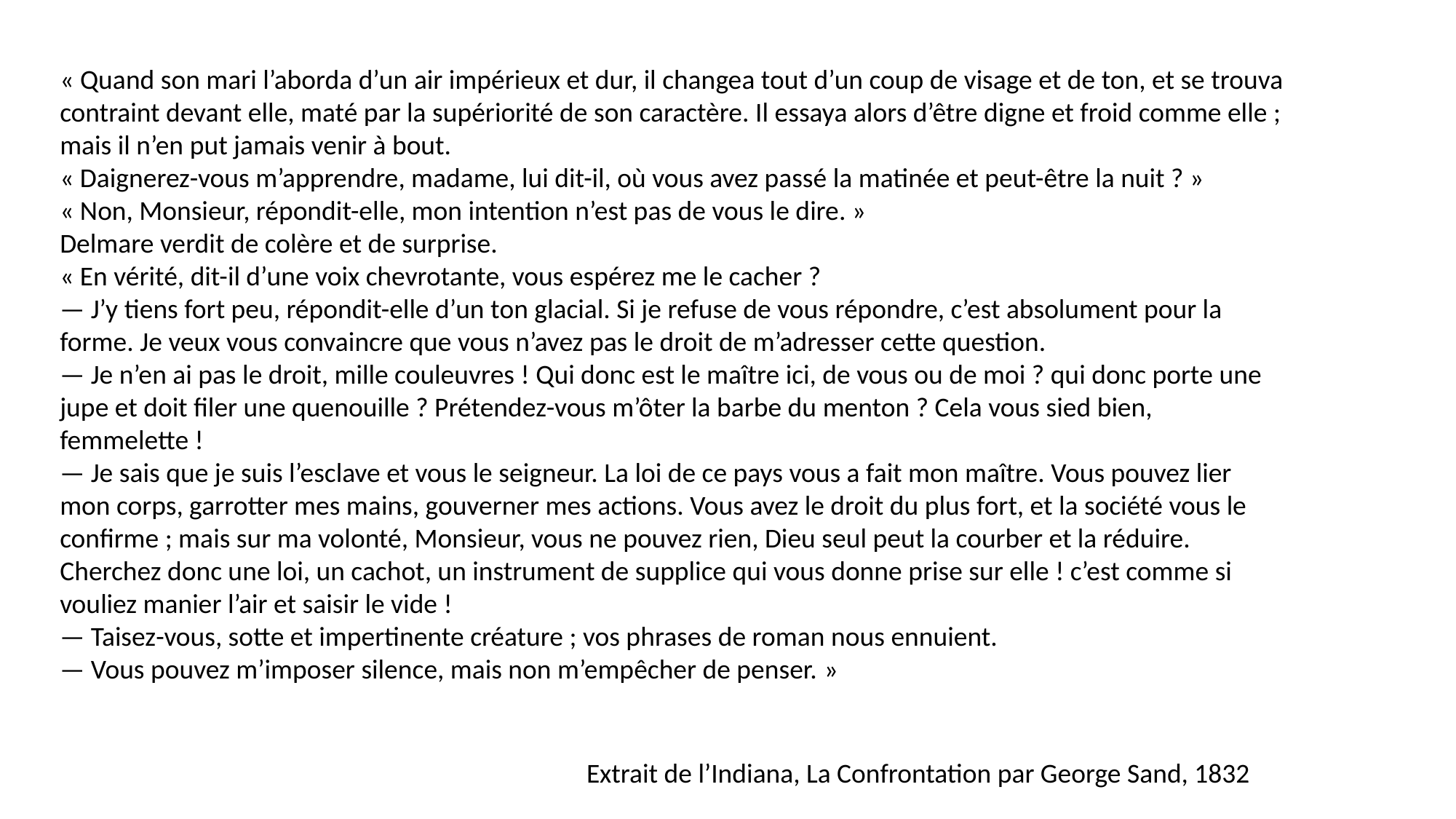

« Quand son mari l’aborda d’un air impérieux et dur, il changea tout d’un coup de visage et de ton, et se trouva
contraint devant elle, maté par la supériorité de son caractère. Il essaya alors d’être digne et froid comme elle ;
mais il n’en put jamais venir à bout.
« Daignerez-vous m’apprendre, madame, lui dit-il, où vous avez passé la matinée et peut-être la nuit ? »
« Non, Monsieur, répondit-elle, mon intention n’est pas de vous le dire. »
Delmare verdit de colère et de surprise.
« En vérité, dit-il d’une voix chevrotante, vous espérez me le cacher ?
— J’y tiens fort peu, répondit-elle d’un ton glacial. Si je refuse de vous répondre, c’est absolument pour la
forme. Je veux vous convaincre que vous n’avez pas le droit de m’adresser cette question.
— Je n’en ai pas le droit, mille couleuvres ! Qui donc est le maître ici, de vous ou de moi ? qui donc porte une
jupe et doit filer une quenouille ? Prétendez-vous m’ôter la barbe du menton ? Cela vous sied bien,
femmelette !
— Je sais que je suis l’esclave et vous le seigneur. La loi de ce pays vous a fait mon maître. Vous pouvez lier
mon corps, garrotter mes mains, gouverner mes actions. Vous avez le droit du plus fort, et la société vous le
confirme ; mais sur ma volonté, Monsieur, vous ne pouvez rien, Dieu seul peut la courber et la réduire.
Cherchez donc une loi, un cachot, un instrument de supplice qui vous donne prise sur elle ! c’est comme si
vouliez manier l’air et saisir le vide !
— Taisez-vous, sotte et impertinente créature ; vos phrases de roman nous ennuient.
— Vous pouvez m’imposer silence, mais non m’empêcher de penser. »
Extrait de l’Indiana, La Confrontation par George Sand, 1832